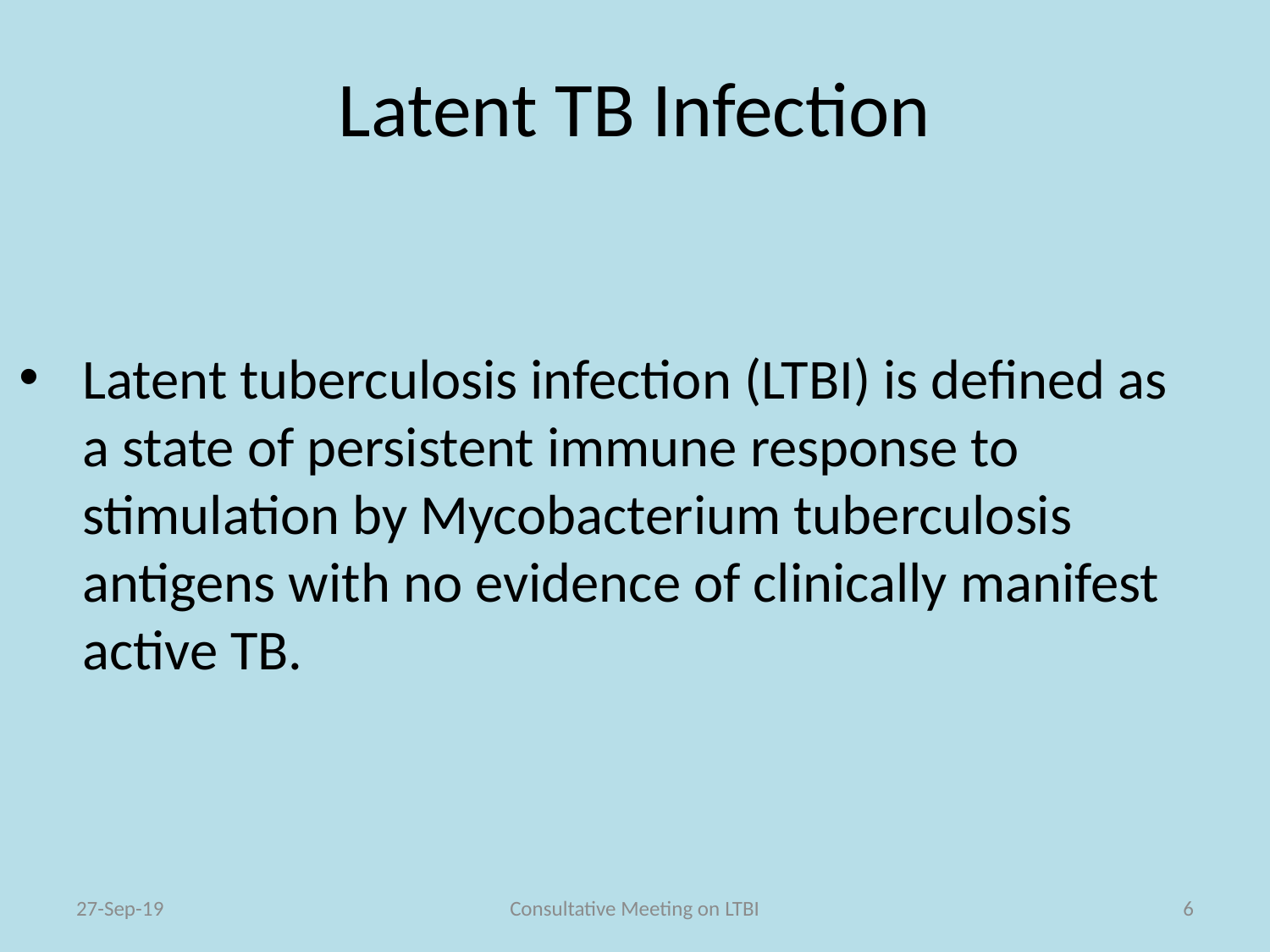

# Latent TB Infection
Latent tuberculosis infection (LTBI) is defined as a state of persistent immune response to stimulation by Mycobacterium tuberculosis antigens with no evidence of clinically manifest active TB.
27-Sep-19
Consultative Meeting on LTBI
6